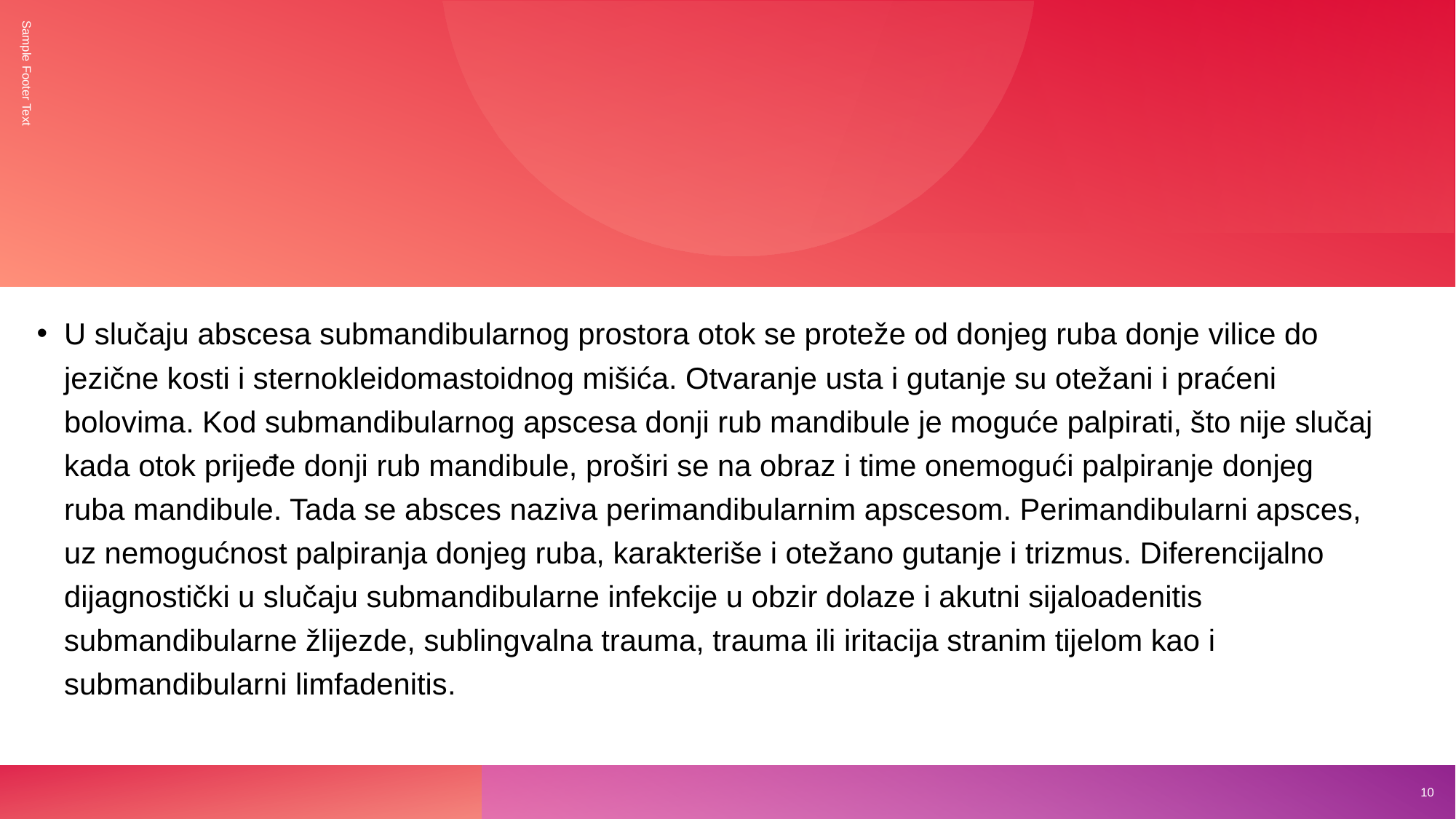

Sample Footer Text
U slučaju abscesa submandibularnog prostora otok se proteže od donjeg ruba donje vilice do jezične kosti i sternokleidomastoidnog mišića. Otvaranje usta i gutanje su otežani i praćeni bolovima. Kod submandibularnog apscesa donji rub mandibule je moguće palpirati, što nije slučaj kada otok prijeđe donji rub mandibule, proširi se na obraz i time onemogući palpiranje donjeg ruba mandibule. Tada se absces naziva perimandibularnim apscesom. Perimandibularni apsces, uz nemogućnost palpiranja donjeg ruba, karakteriše i otežano gutanje i trizmus. Diferencijalno dijagnostički u slučaju submandibularne infekcije u obzir dolaze i akutni sijaloadenitis submandibularne žlijezde, sublingvalna trauma, trauma ili iritacija stranim tijelom kao i submandibularni limfadenitis.
10